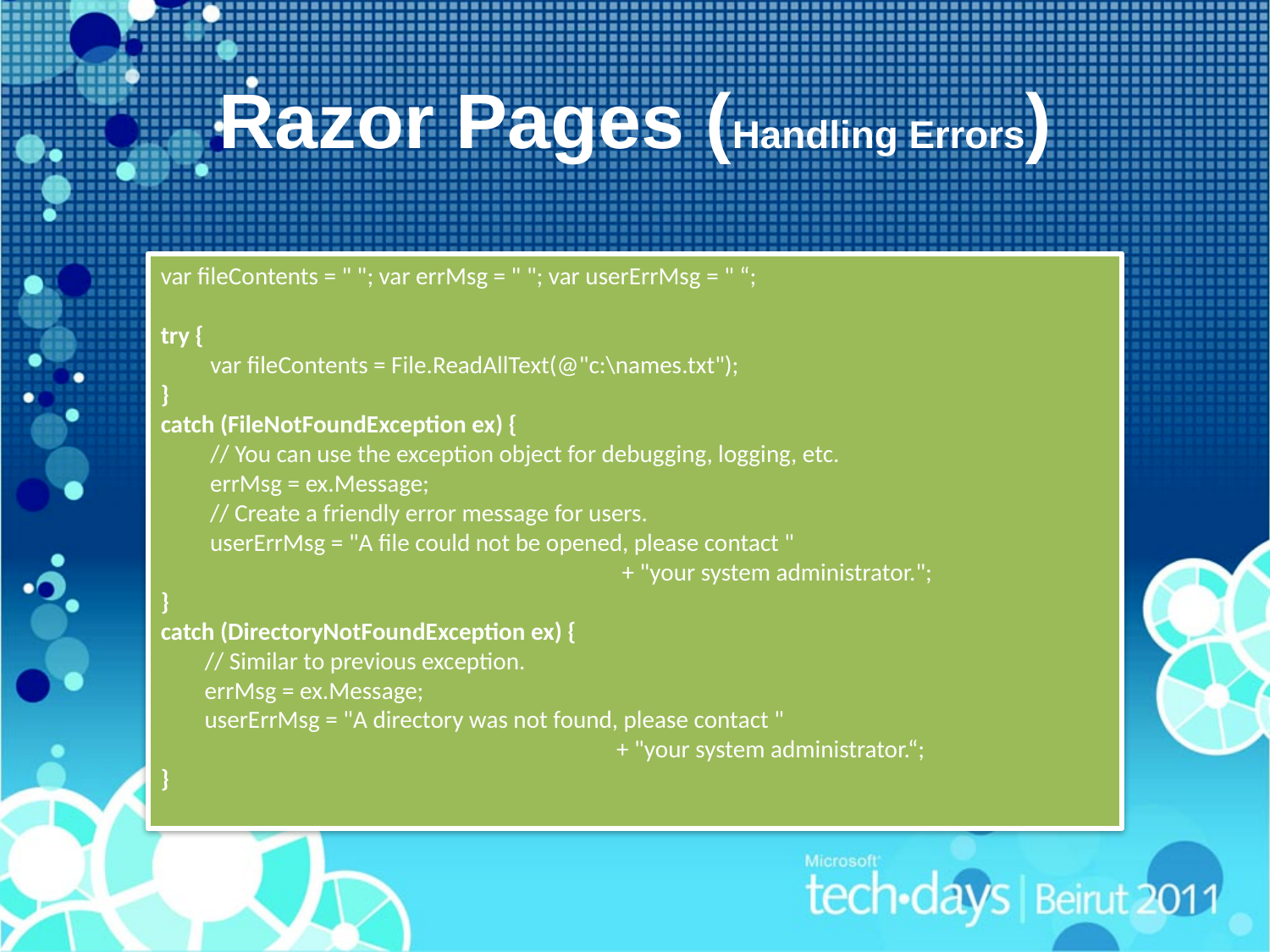

# Razor Pages (Handling Errors)
var fileContents = " "; var errMsg = " "; var userErrMsg = " “;

try {
         var fileContents = File.ReadAllText(@"c:\names.txt");
}
catch (FileNotFoundException ex) {
         // You can use the exception object for debugging, logging, etc.
         errMsg = ex.Message;
         // Create a friendly error message for users.
         userErrMsg = "A file could not be opened, please contact "
                                                                                    + "your system administrator.";
}
catch (DirectoryNotFoundException ex) {
        // Similar to previous exception.
        errMsg = ex.Message;
        userErrMsg = "A directory was not found, please contact "
                                                                                   + "your system administrator.“;
}